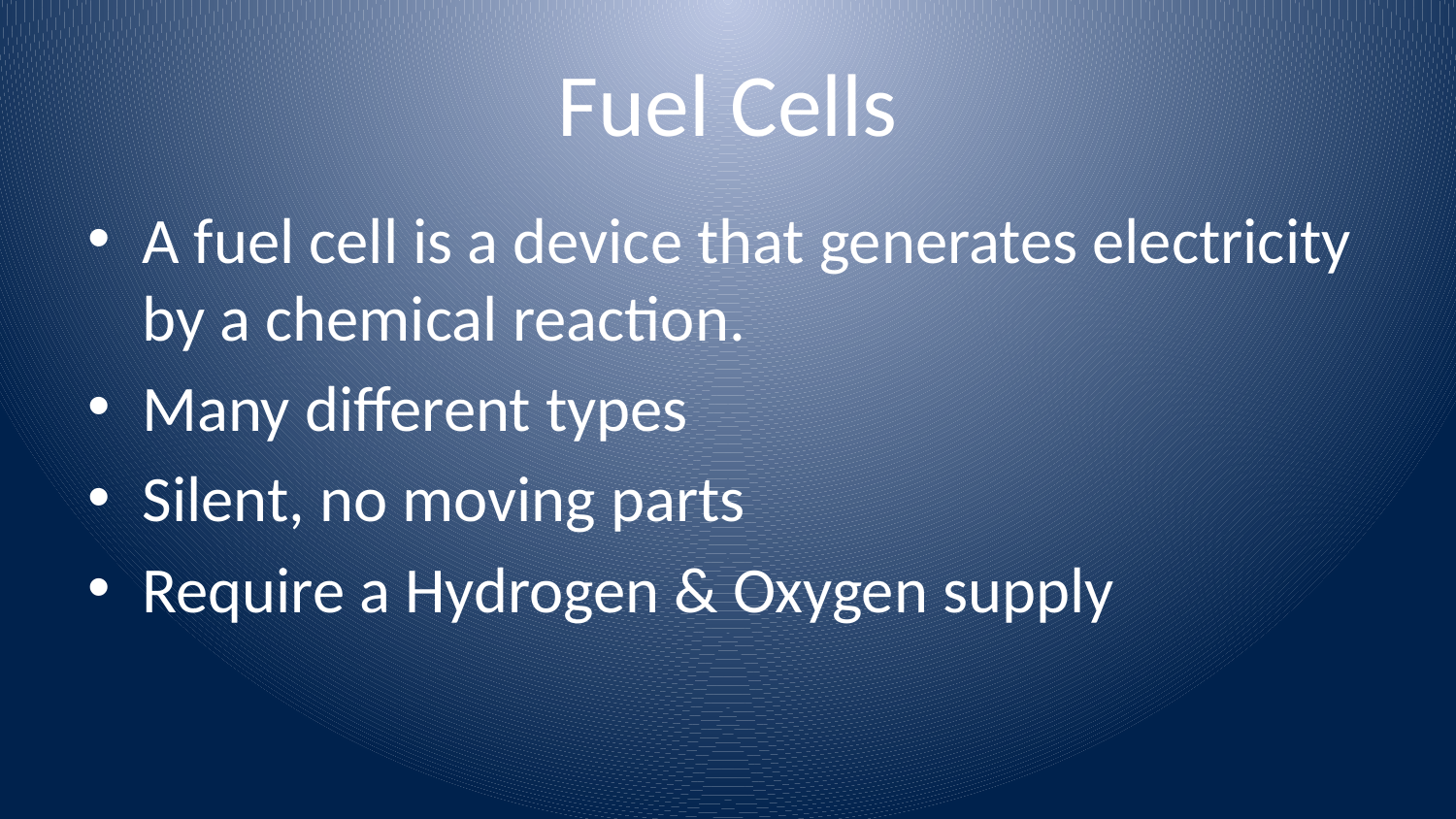

# Fuel Cells
A fuel cell is a device that generates electricity by a chemical reaction.
Many different types
Silent, no moving parts
Require a Hydrogen & Oxygen supply